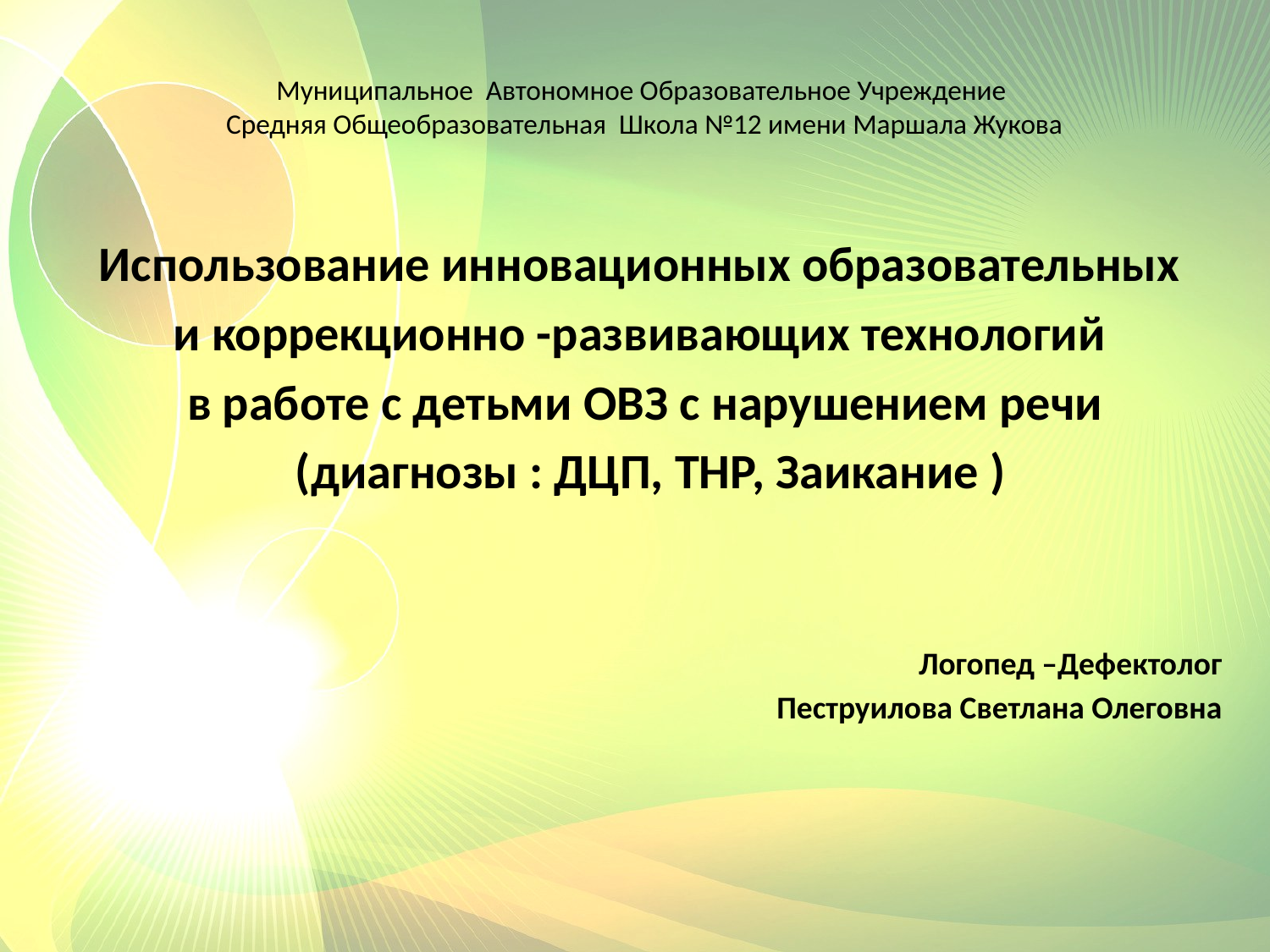

# Муниципальное  Автономное Образовательное Учреждение Средняя Общеобразовательная  Школа №12 имени Маршала Жукова
Использование инновационных образовательных
и коррекционно -развивающих технологий
в работе с детьми ОВЗ с нарушением речи
 (диагнозы : ДЦП, ТНР, Заикание )

Логопед –Дефектолог
Пеструилова Светлана Олеговна